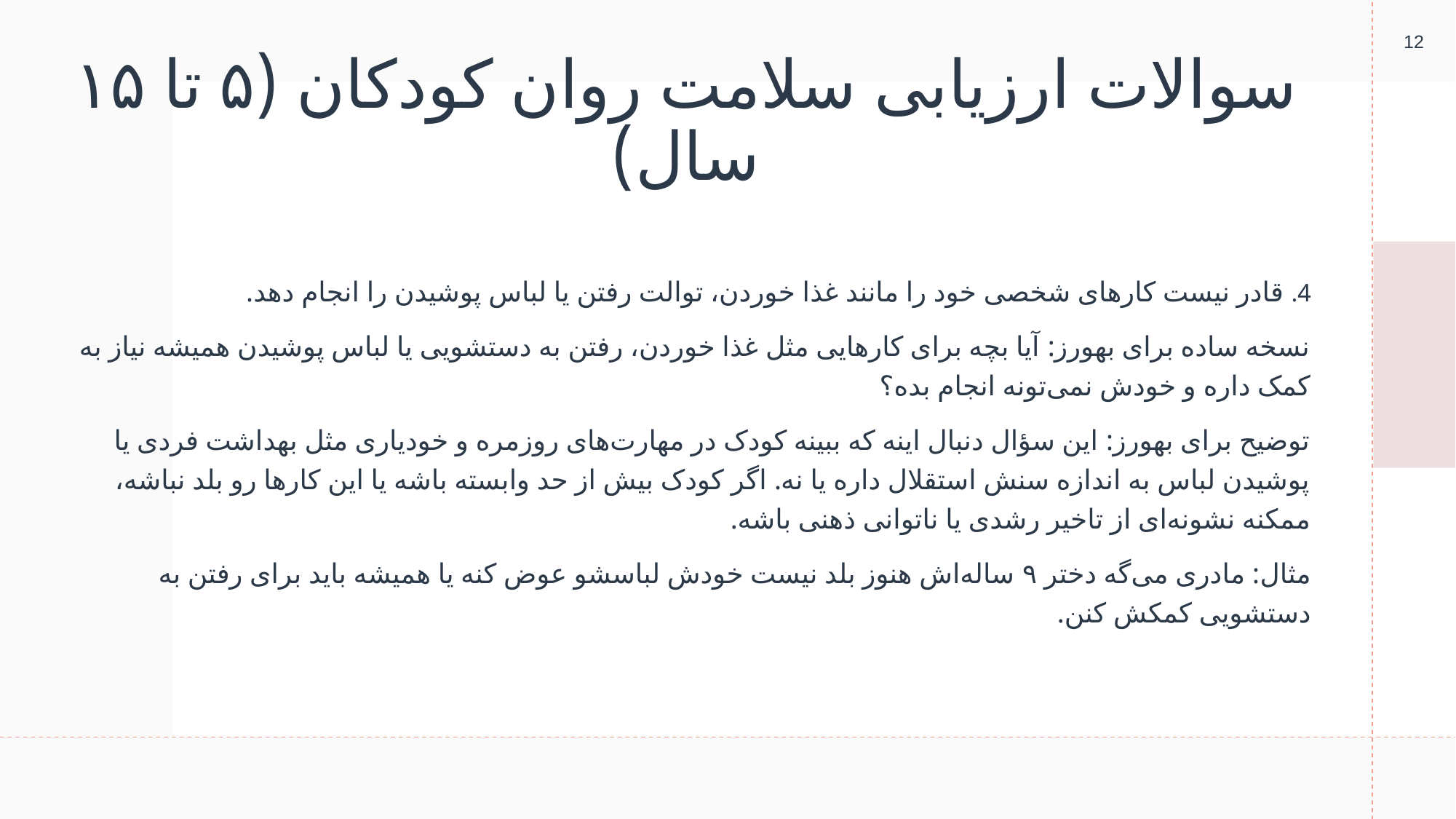

12
# سوالات ارزیابی سلامت روان کودکان (۵ تا ۱۵ سال)
4. قادر نیست کارهای شخصی خود را مانند غذا خوردن، توالت رفتن یا لباس پوشیدن را انجام دهد.
نسخه ساده برای بهورز: آیا بچه برای کارهایی مثل غذا خوردن، رفتن به دستشویی یا لباس پوشیدن همیشه نیاز به کمک داره و خودش نمی‌تونه انجام بده؟
توضیح برای بهورز: این سؤال دنبال اینه که ببینه کودک در مهارت‌های روزمره و خودیاری مثل بهداشت فردی یا پوشیدن لباس به اندازه سنش استقلال داره یا نه. اگر کودک بیش از حد وابسته باشه یا این کارها رو بلد نباشه، ممکنه نشونه‌ای از تاخیر رشدی یا ناتوانی ذهنی باشه.
مثال: مادری می‌گه دختر ۹ ساله‌اش هنوز بلد نیست خودش لباسشو عوض کنه یا همیشه باید برای رفتن به دستشویی کمکش کنن.